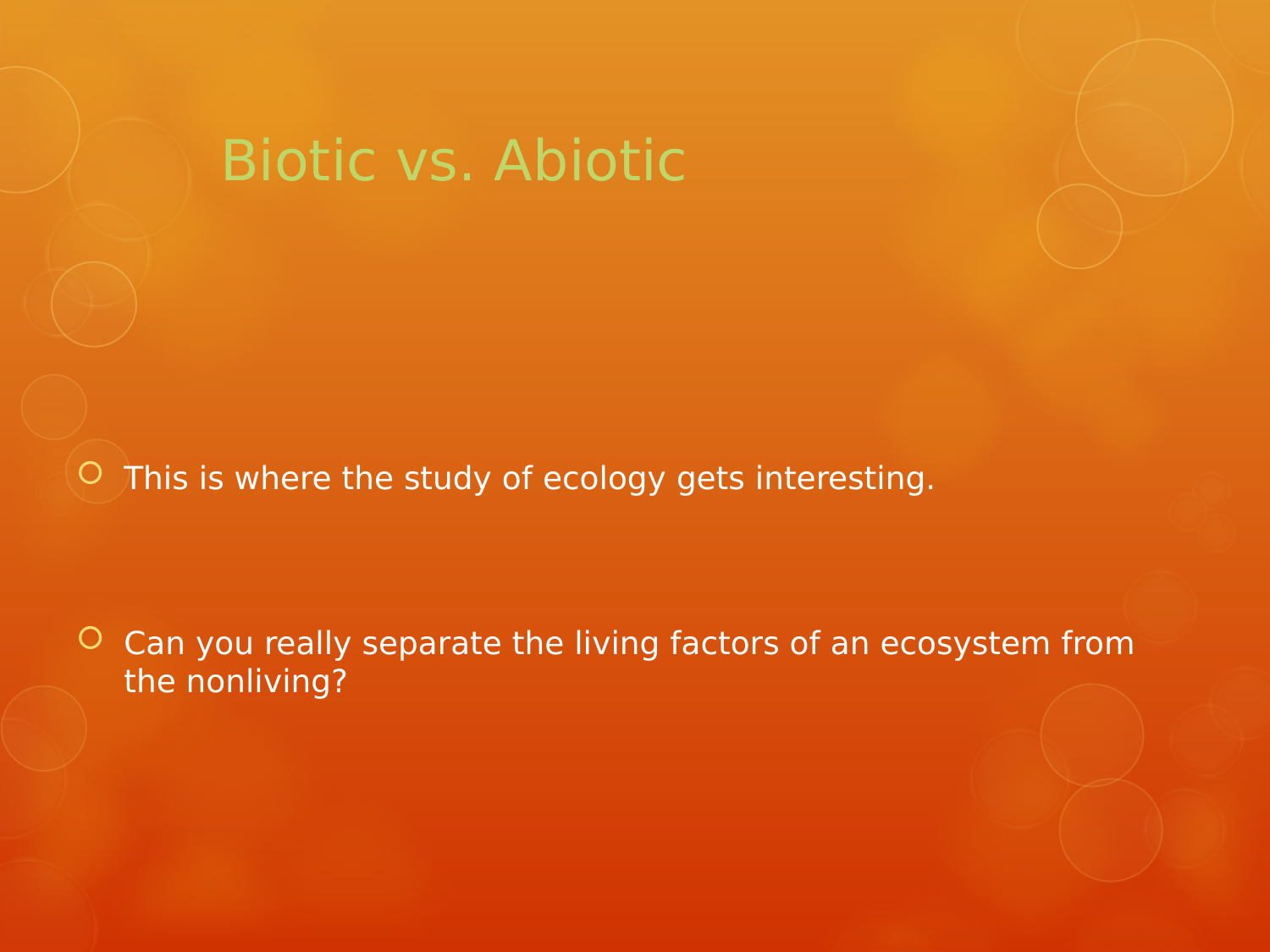

# Biotic vs. Abiotic
This is where the study of ecology gets interesting.

Can you really separate the living factors of an ecosystem from the nonliving?